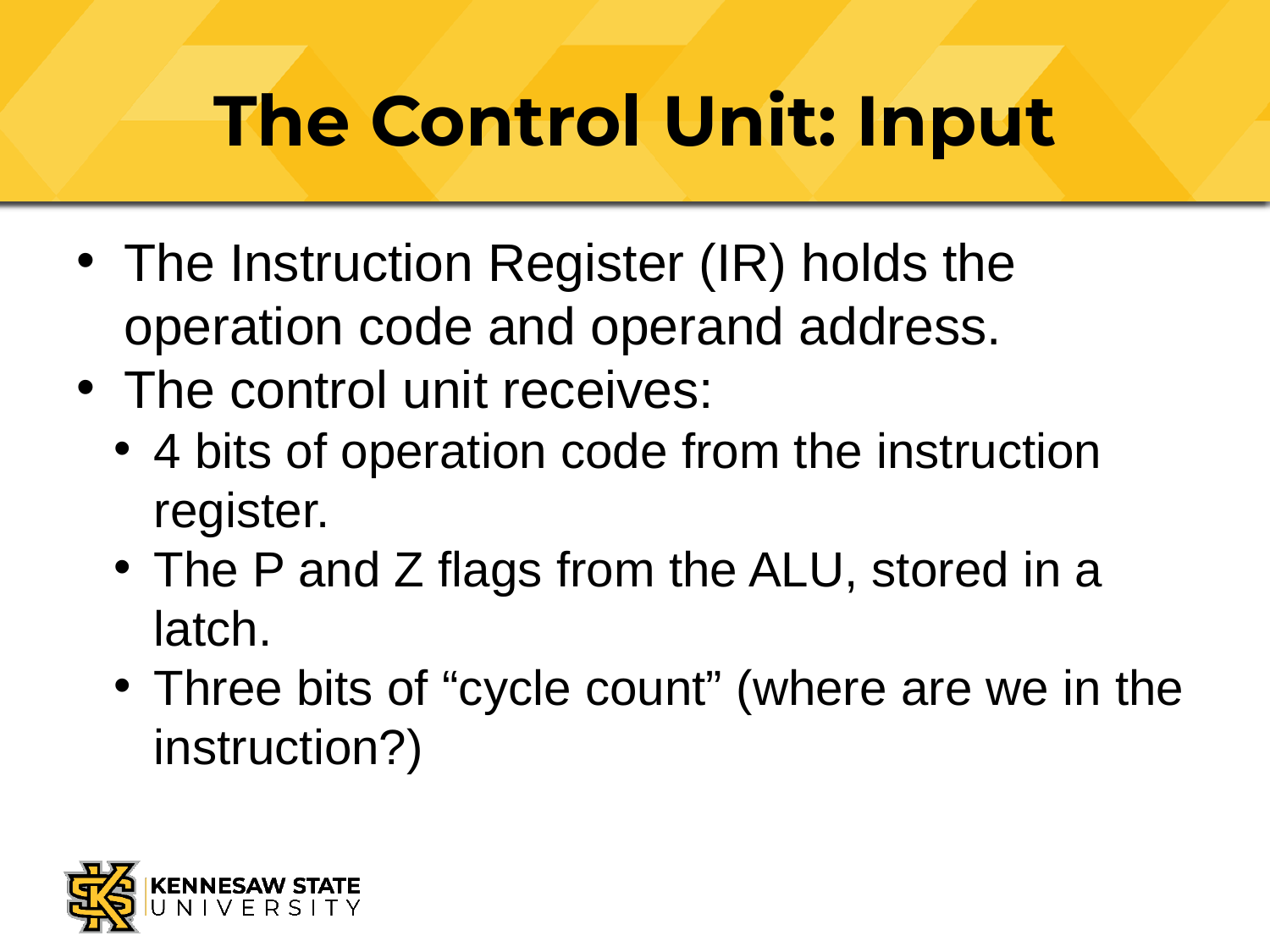

# The Control Unit: Input
The Instruction Register (IR) holds the operation code and operand address.
The control unit receives:
4 bits of operation code from the instruction register.
The P and Z flags from the ALU, stored in a latch.
Three bits of “cycle count” (where are we in the instruction?)